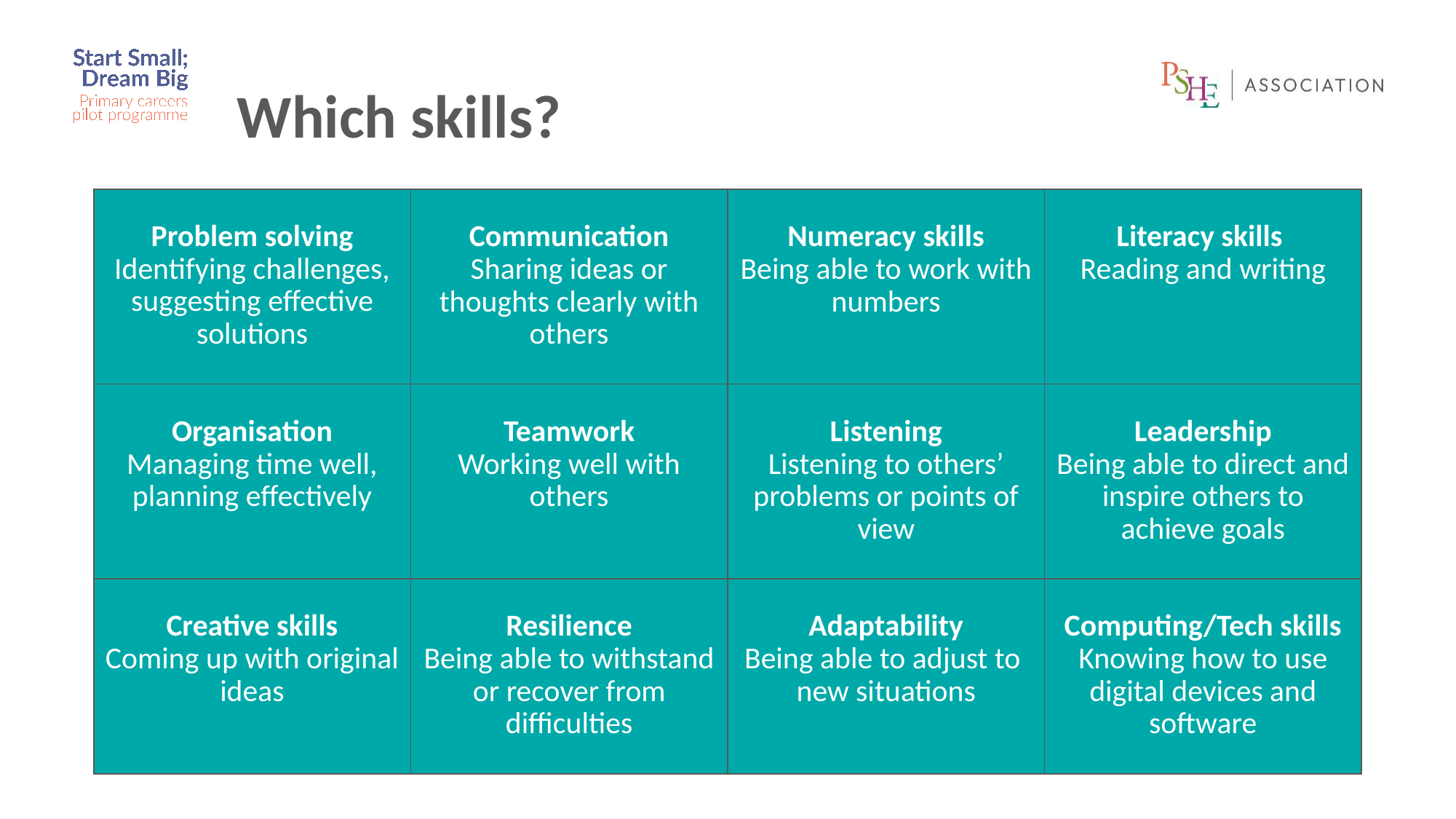

Which skills?
| Problem solving Identifying challenges, suggesting effective solutions | Communication Sharing ideas or thoughts clearly with others | Numeracy skills Being able to work with numbers | Literacy skills Reading and writing |
| --- | --- | --- | --- |
| Organisation Managing time well, planning effectively | Teamwork Working well with others | Listening Listening to others’ problems or points of view | Leadership Being able to direct and inspire others to achieve goals |
| Creative skills Coming up with original ideas | Resilience Being able to withstand or recover from difficulties | Adaptability Being able to adjust to new situations | Computing/Tech skills Knowing how to use digital devices and software |